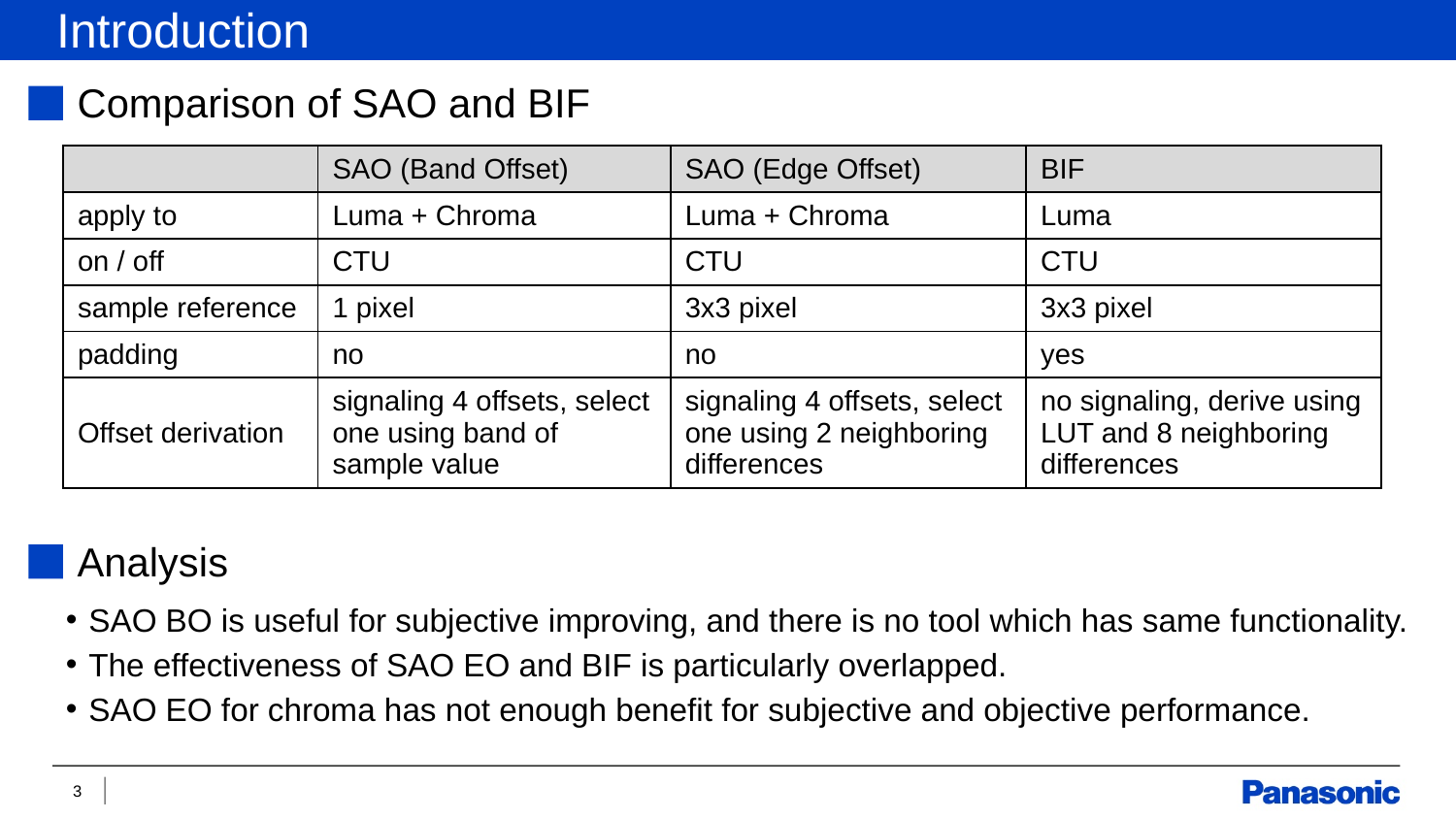

Introduction
Comparison of SAO and BIF

|  | SAO (Band Offset) | SAO (Edge Offset) | BIF |
| --- | --- | --- | --- |
| apply to | Luma + Chroma | Luma + Chroma | Luma |
| on / off | CTU | CTU | CTU |
| sample reference | 1 pixel | 3x3 pixel | 3x3 pixel |
| padding | no | no | yes |
| Offset derivation | signaling 4 offsets, select one using band of sample value | signaling 4 offsets, select one using 2 neighboring differences | no signaling, derive using LUT and 8 neighboring differences |
Analysis

SAO BO is useful for subjective improving, and there is no tool which has same functionality.
The effectiveness of SAO EO and BIF is particularly overlapped.
SAO EO for chroma has not enough benefit for subjective and objective performance.